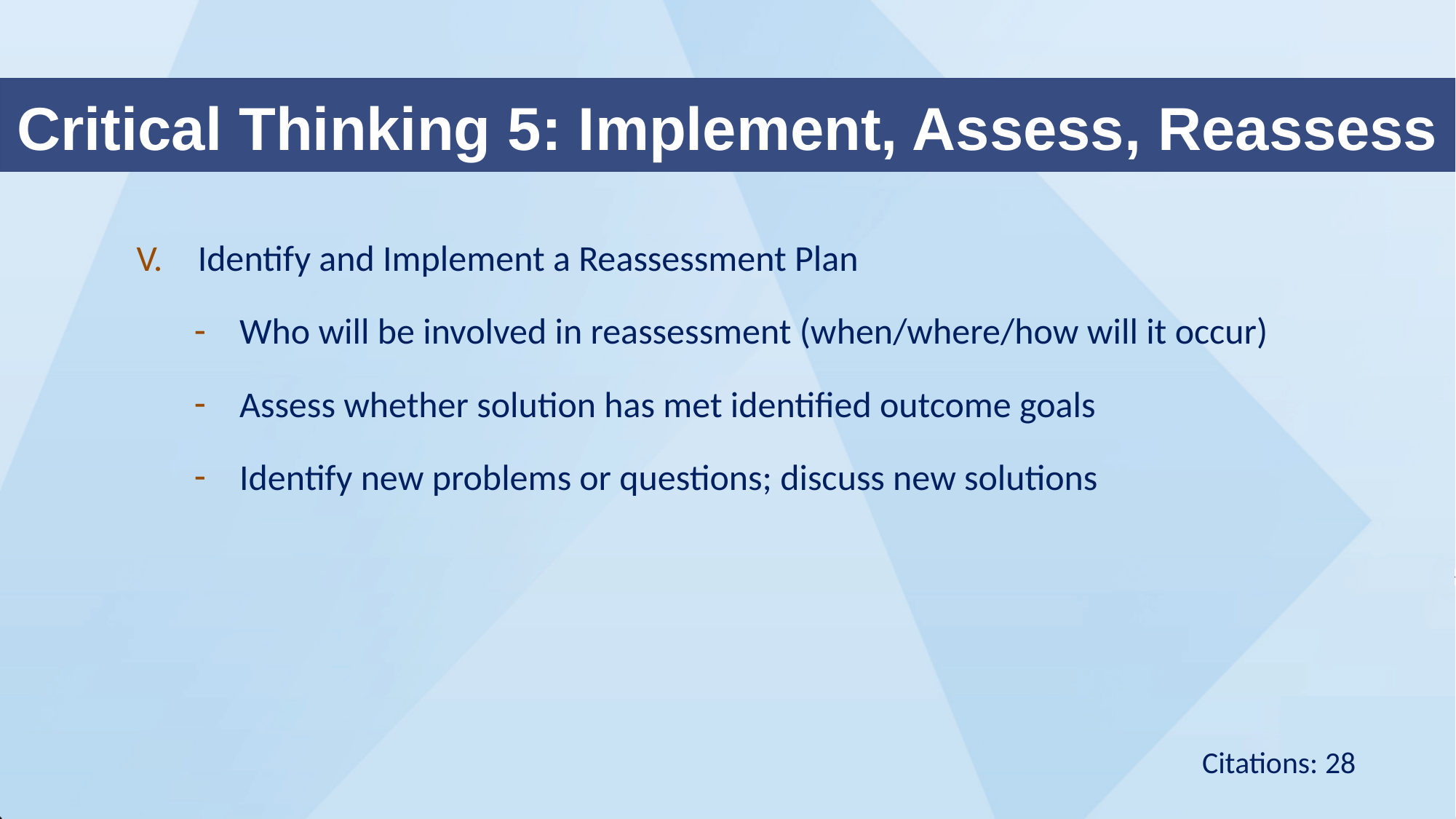

# Critical Thinking 5: Implement, Assess, Reassess
Identify and Implement a Reassessment Plan
Who will be involved in reassessment (when/where/how will it occur)
Assess whether solution has met identified outcome goals
Identify new problems or questions; discuss new solutions

Citations: 28